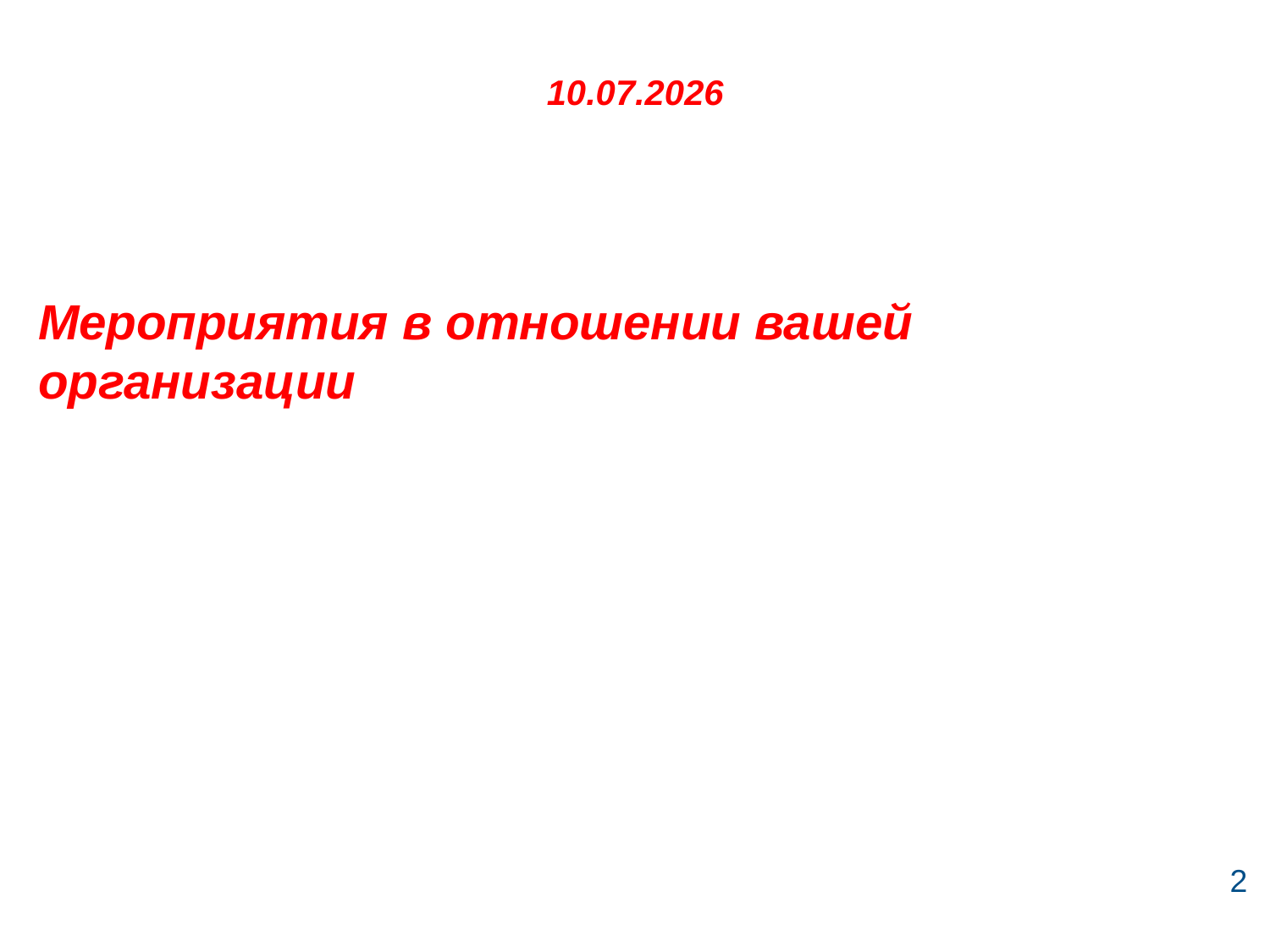

# 10.07.2026

Мероприятия в отношении вашей организации